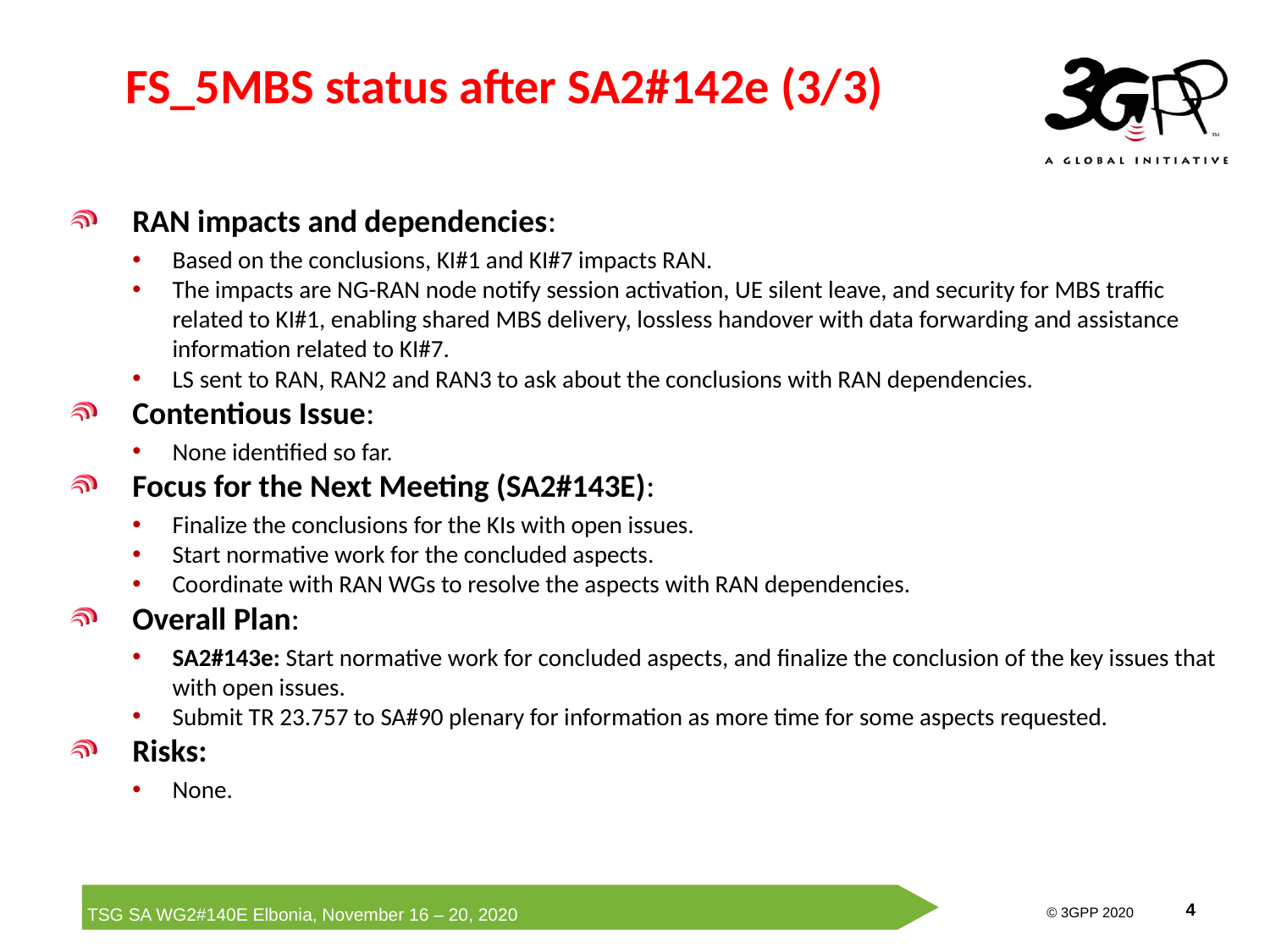

# FS_5MBS status after SA2#142e (3/3)
RAN impacts and dependencies:
Based on the conclusions, KI#1 and KI#7 impacts RAN.
The impacts are NG-RAN node notify session activation, UE silent leave, and security for MBS traffic related to KI#1, enabling shared MBS delivery, lossless handover with data forwarding and assistance information related to KI#7.
LS sent to RAN, RAN2 and RAN3 to ask about the conclusions with RAN dependencies.
Contentious Issue:
None identified so far.
Focus for the Next Meeting (SA2#143E):
Finalize the conclusions for the KIs with open issues.
Start normative work for the concluded aspects.
Coordinate with RAN WGs to resolve the aspects with RAN dependencies.
Overall Plan:
SA2#143e: Start normative work for concluded aspects, and finalize the conclusion of the key issues that with open issues.
Submit TR 23.757 to SA#90 plenary for information as more time for some aspects requested.
Risks:
None.